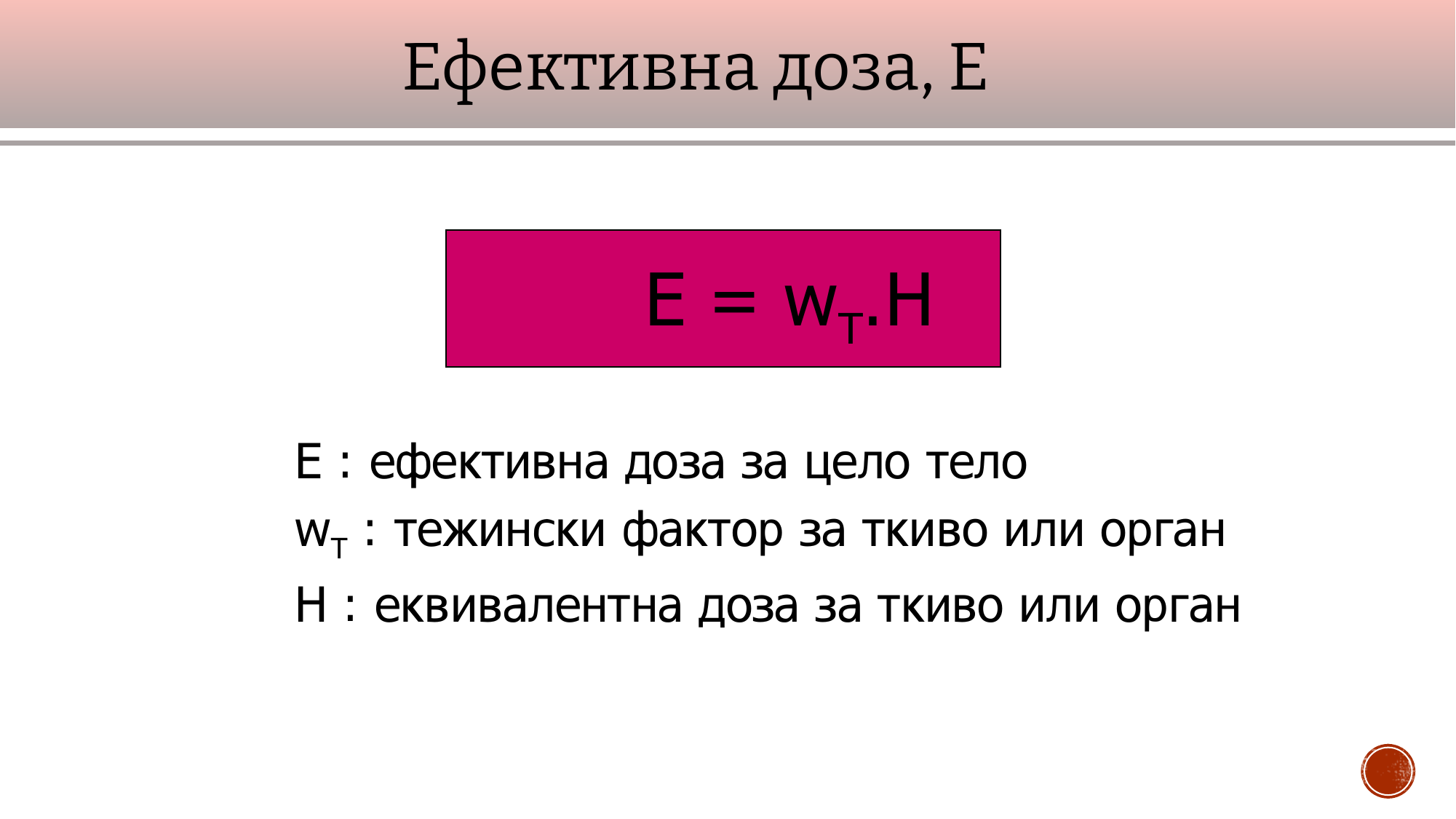

Ефективна доза, E

E = wT.H

E : ефективна доза за цело тело
wT : тежински фактор за ткиво или орган
H : еквивалентна доза за ткиво или орган